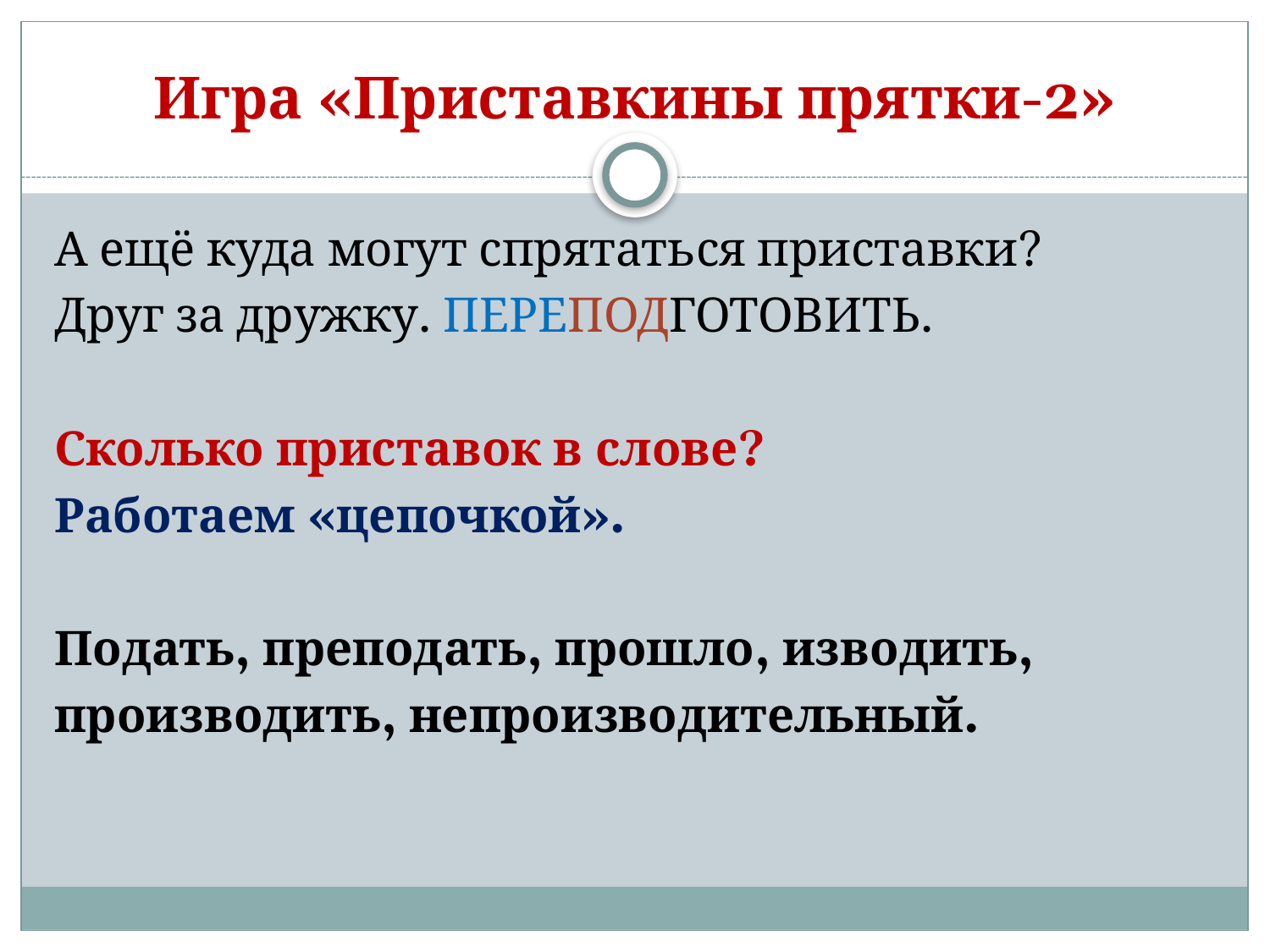

# Игра «Приставкины прятки-2»
А ещё куда могут спрятаться приставки?
Друг за дружку. ПЕРЕПОДГОТОВИТЬ.

Сколько приставок в слове?
Работаем «цепочкой».

Подать, преподать, прошло, изводить,
производить, непроизводительный.